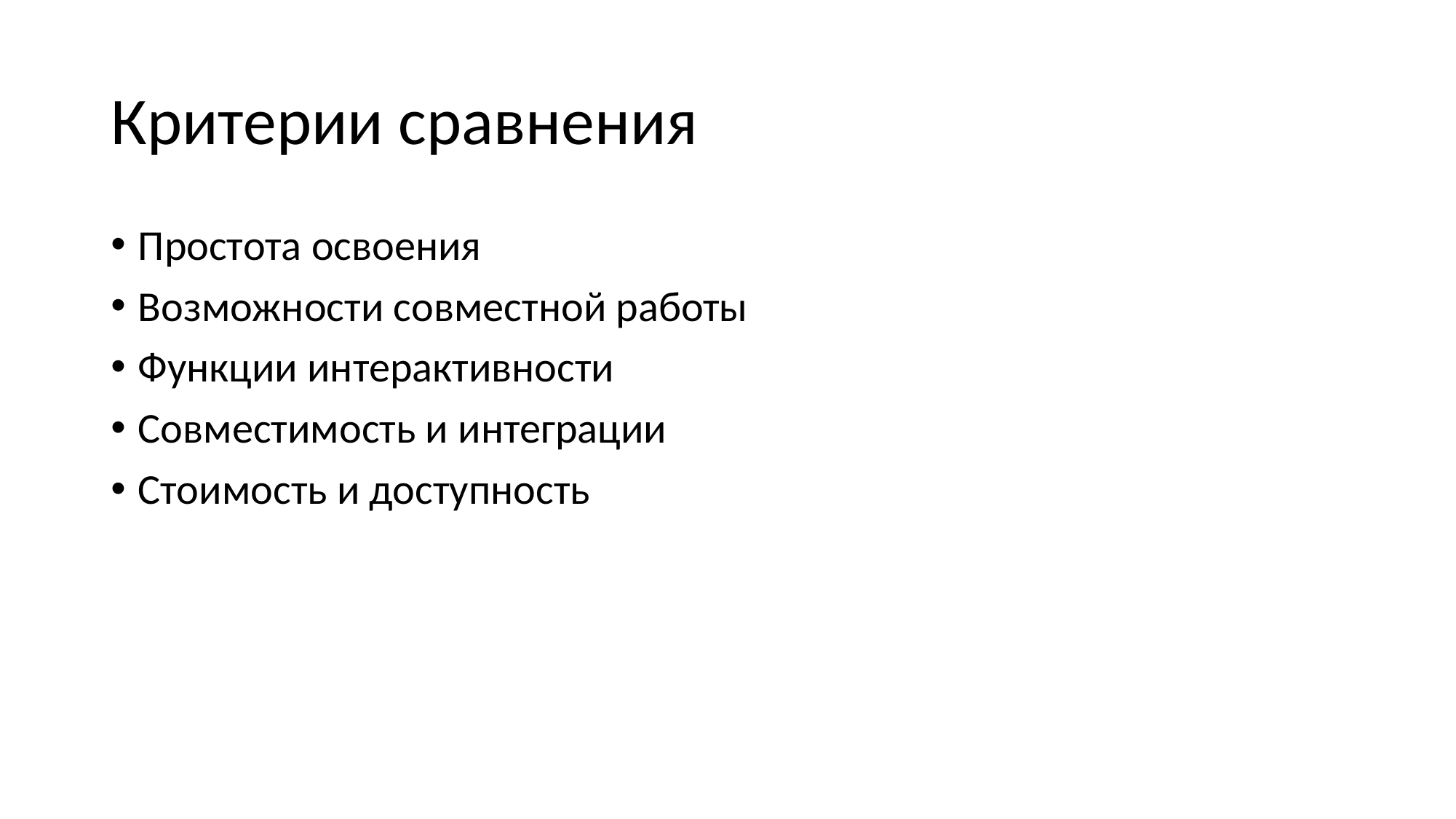

# Критерии сравнения
Простота освоения
Возможности совместной работы
Функции интерактивности
Совместимость и интеграции
Стоимость и доступность